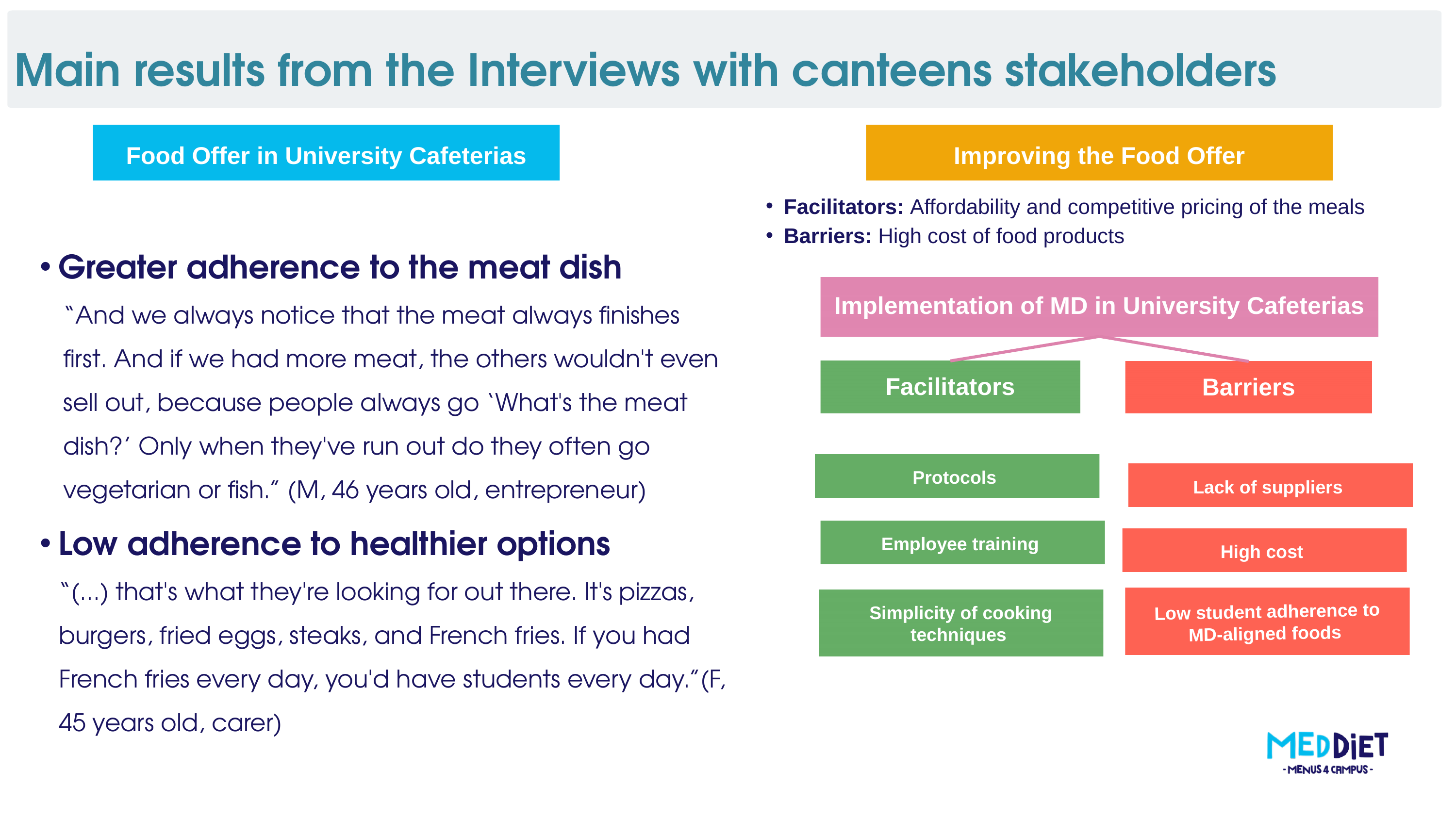

Main results from the Interviews with canteens stakeholders

Food Offer in University Cafeterias

Improving the Food Offer
Facilitators: Affordability and competitive pricing of the meals
Barriers: High cost of food products
Greater adherence to the meat dish
“And we always notice that the meat always finishes first. And if we had more meat, the others wouldn't even sell out, because people always go ‘What's the meat dish?’ Only when they've run out do they often go vegetarian or fish.” (M, 46 years old, entrepreneur)
Low adherence to healthier options
“(...) that's what they're looking for out there. It's pizzas, burgers, fried eggs, steaks, and French fries. If you had French fries every day, you'd have students every day.”(F, 45 years old, carer)
Implementation of MD in University Cafeterias

Lack of suppliers

Facilitators

Barriers

High cost

Protocols

Low student adherence to MD-aligned foods

Simplicity of cooking techniques

Employee training